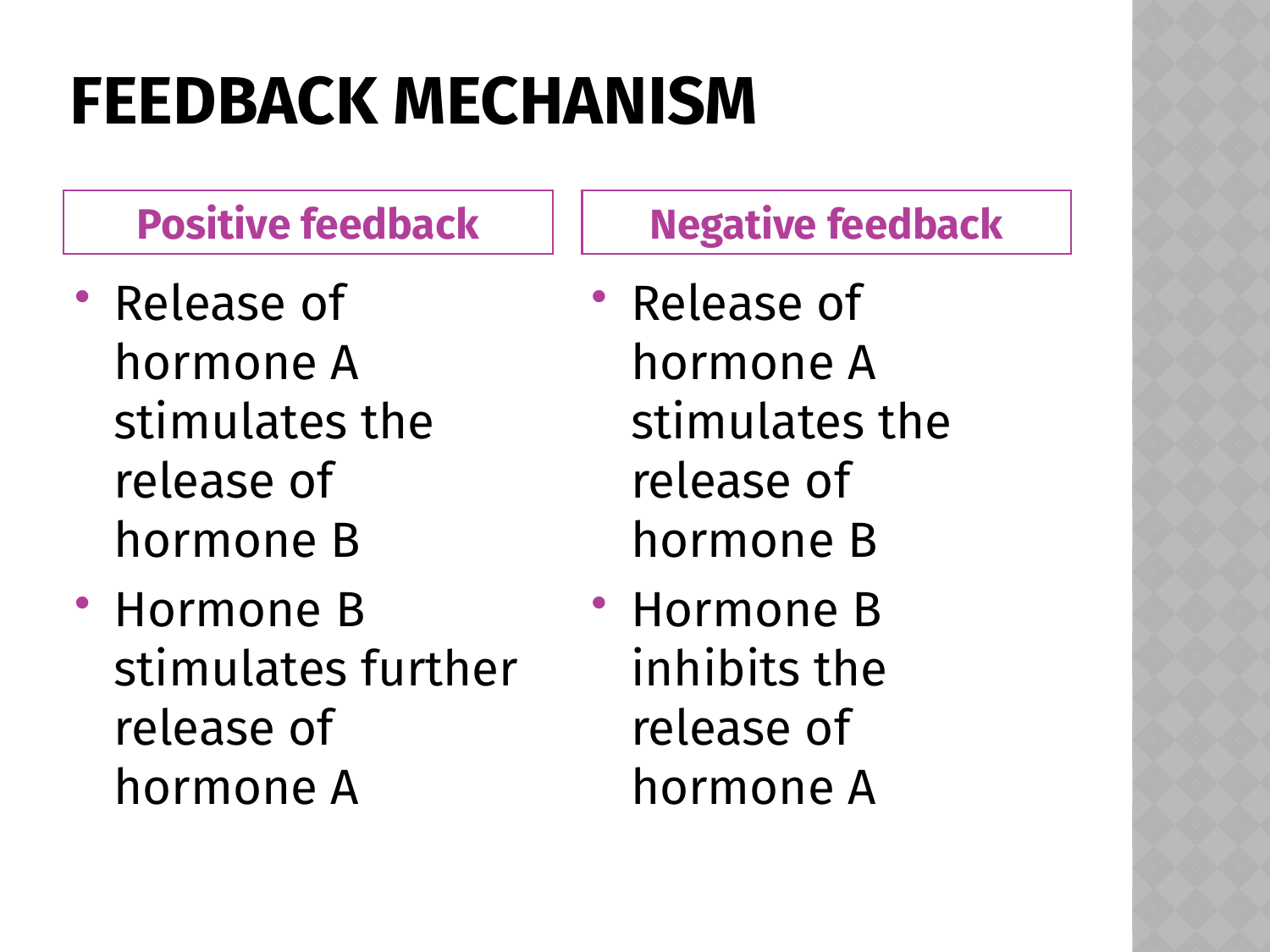

# Feedback mechanism
Positive feedback
Negative feedback
Release of hormone A stimulates the release of hormone B
Hormone B stimulates further release of hormone A
Release of hormone A stimulates the release of hormone B
Hormone B inhibits the release of hormone A